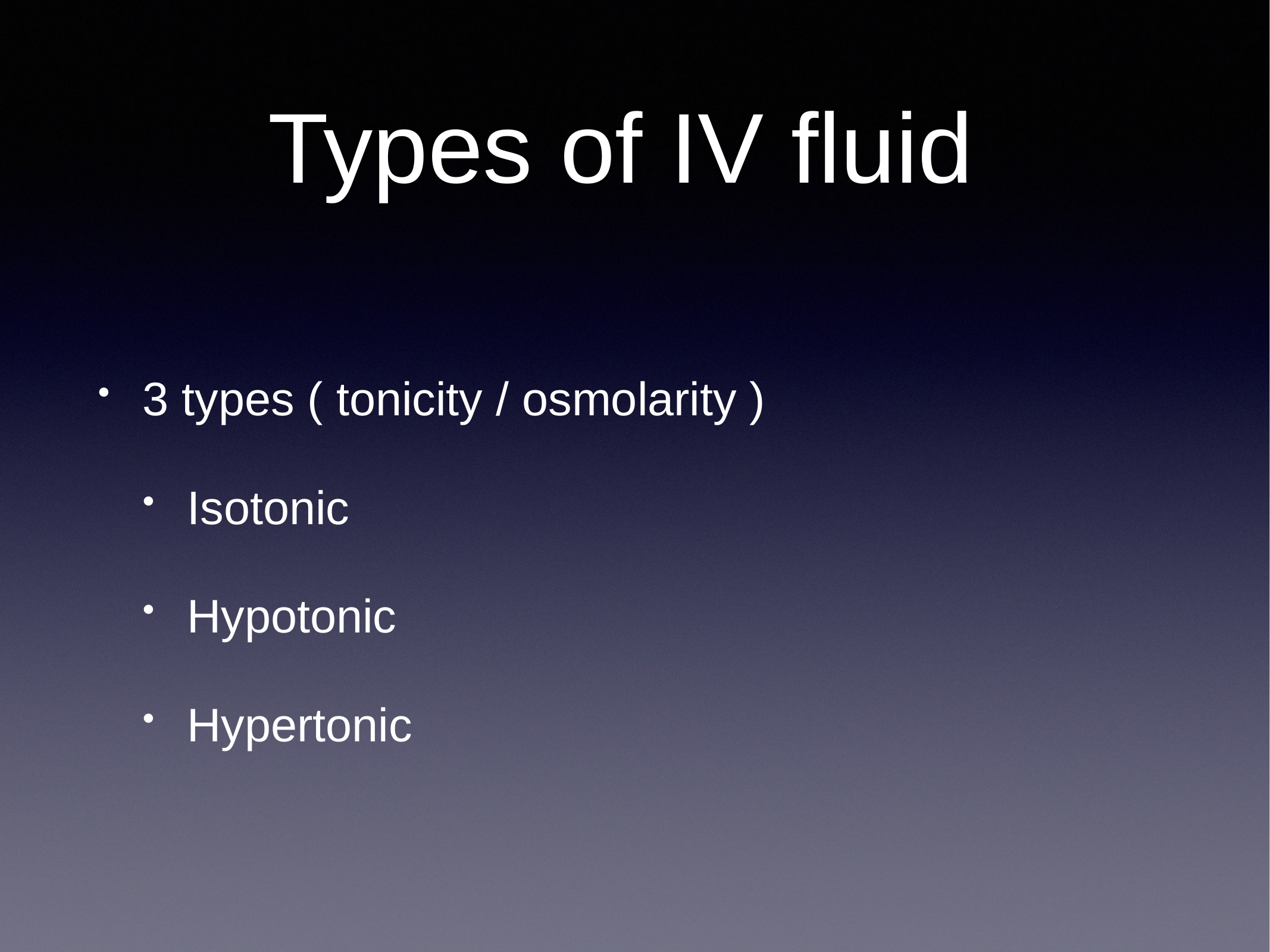

# Types of IV fluid
3 types ( tonicity / osmolarity )
Isotonic
Hypotonic
Hypertonic